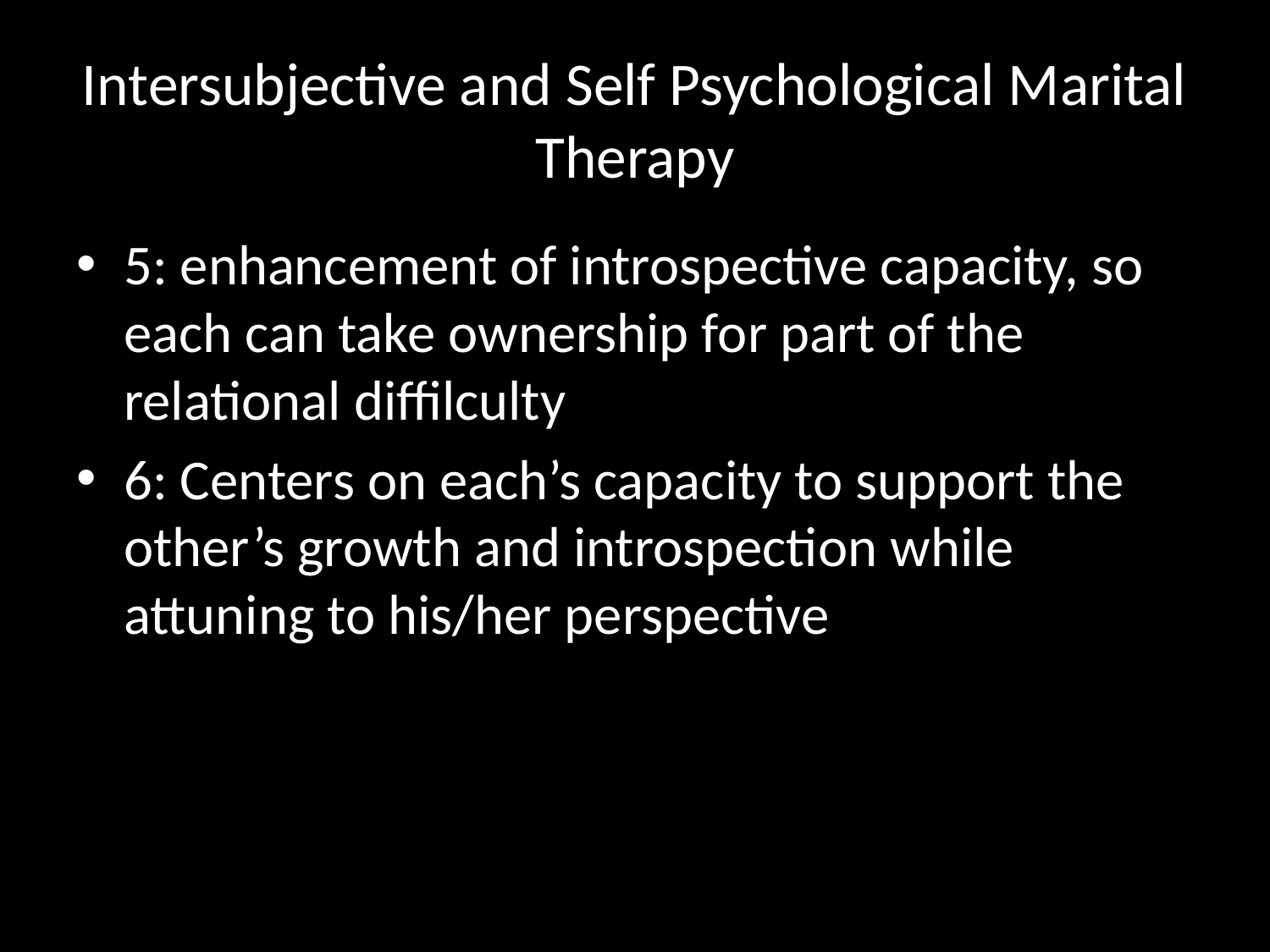

# Intersubjective and Self Psychological Marital Therapy
5: enhancement of introspective capacity, so each can take ownership for part of the relational diffilculty
6: Centers on each’s capacity to support the other’s growth and introspection while attuning to his/her perspective